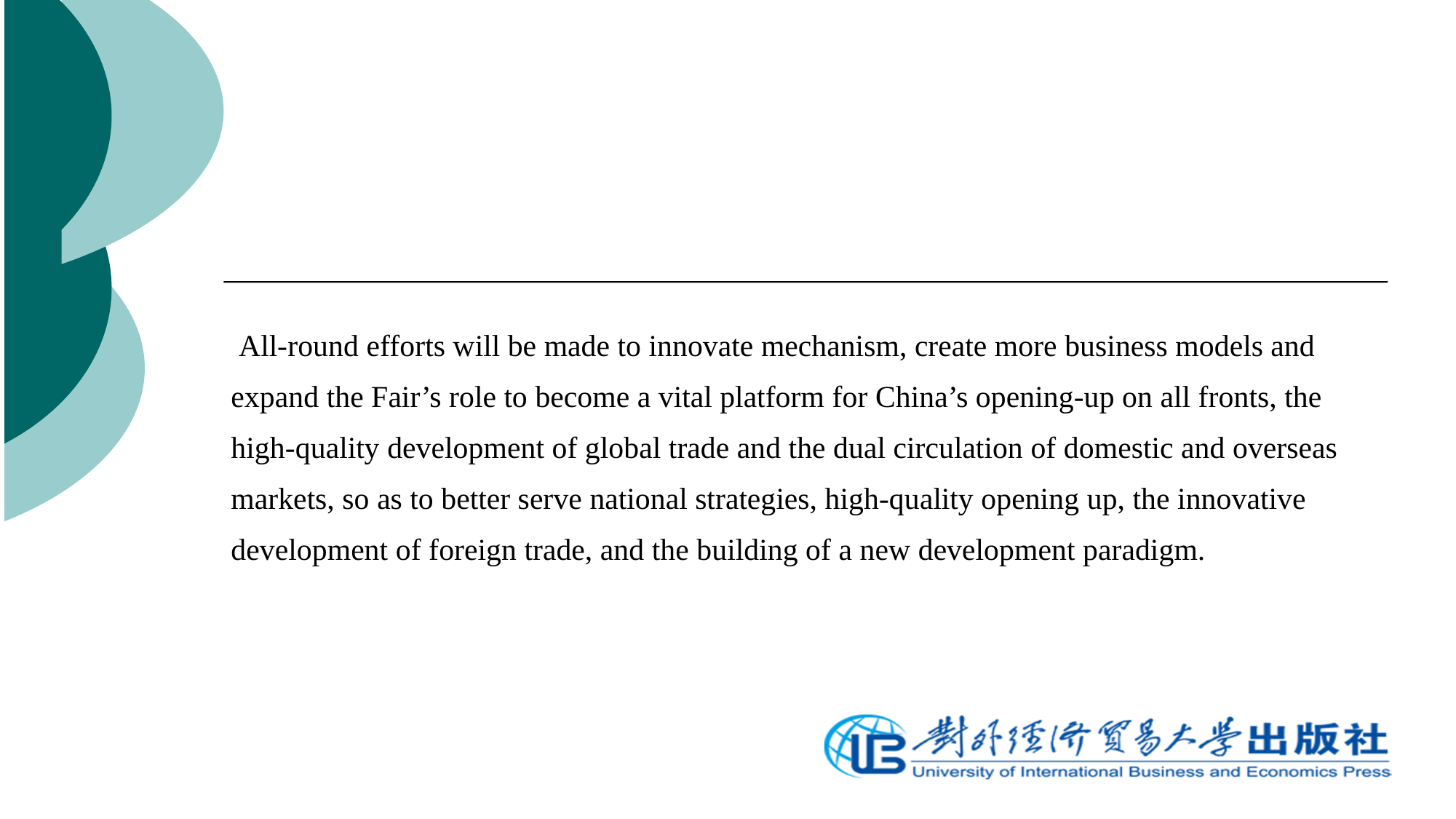

All-round efforts will be made to innovate mechanism, create more business models and expand the Fair’s role to become a vital platform for China’s opening-up on all fronts, the high-quality development of global trade and the dual circulation of domestic and overseas markets, so as to better serve national strategies, high-quality opening up, the innovative development of foreign trade, and the building of a new development paradigm.